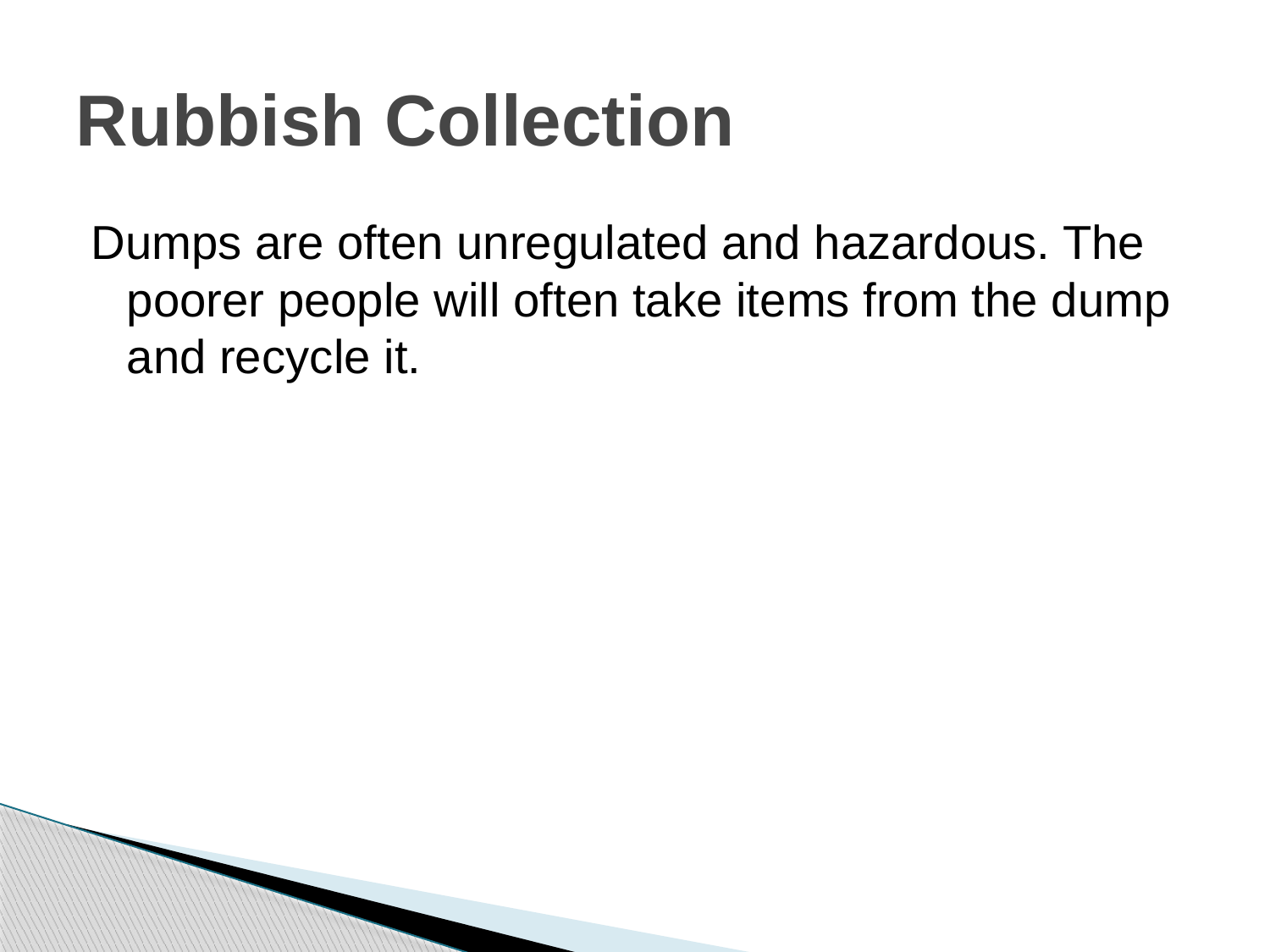

# Rubbish Collection
Dumps are often unregulated and hazardous. The poorer people will often take items from the dump and recycle it.